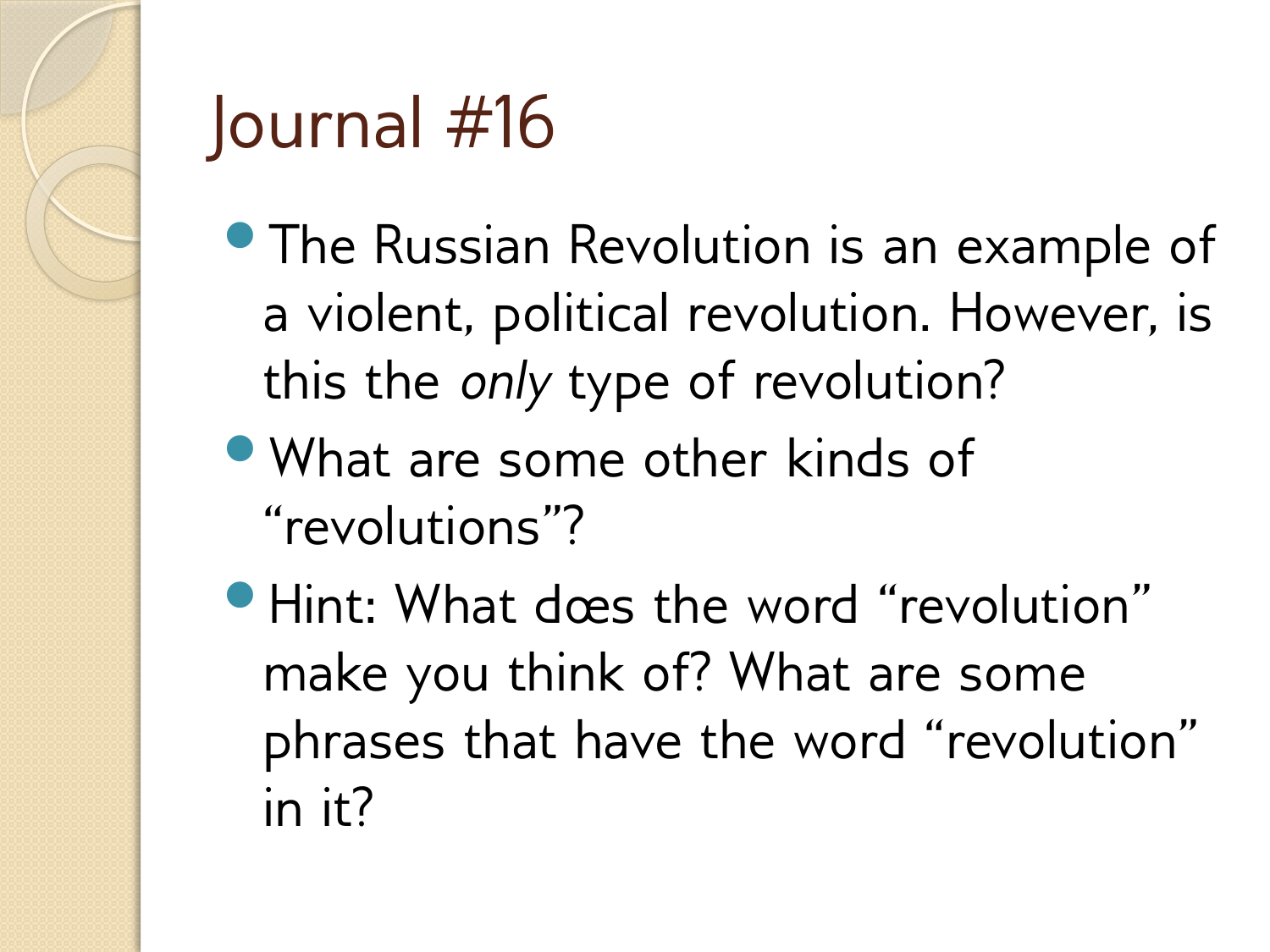

# Journal #16
The Russian Revolution is an example of a violent, political revolution. However, is this the only type of revolution?
What are some other kinds of “revolutions”?
Hint: What does the word “revolution” make you think of? What are some phrases that have the word “revolution” in it?